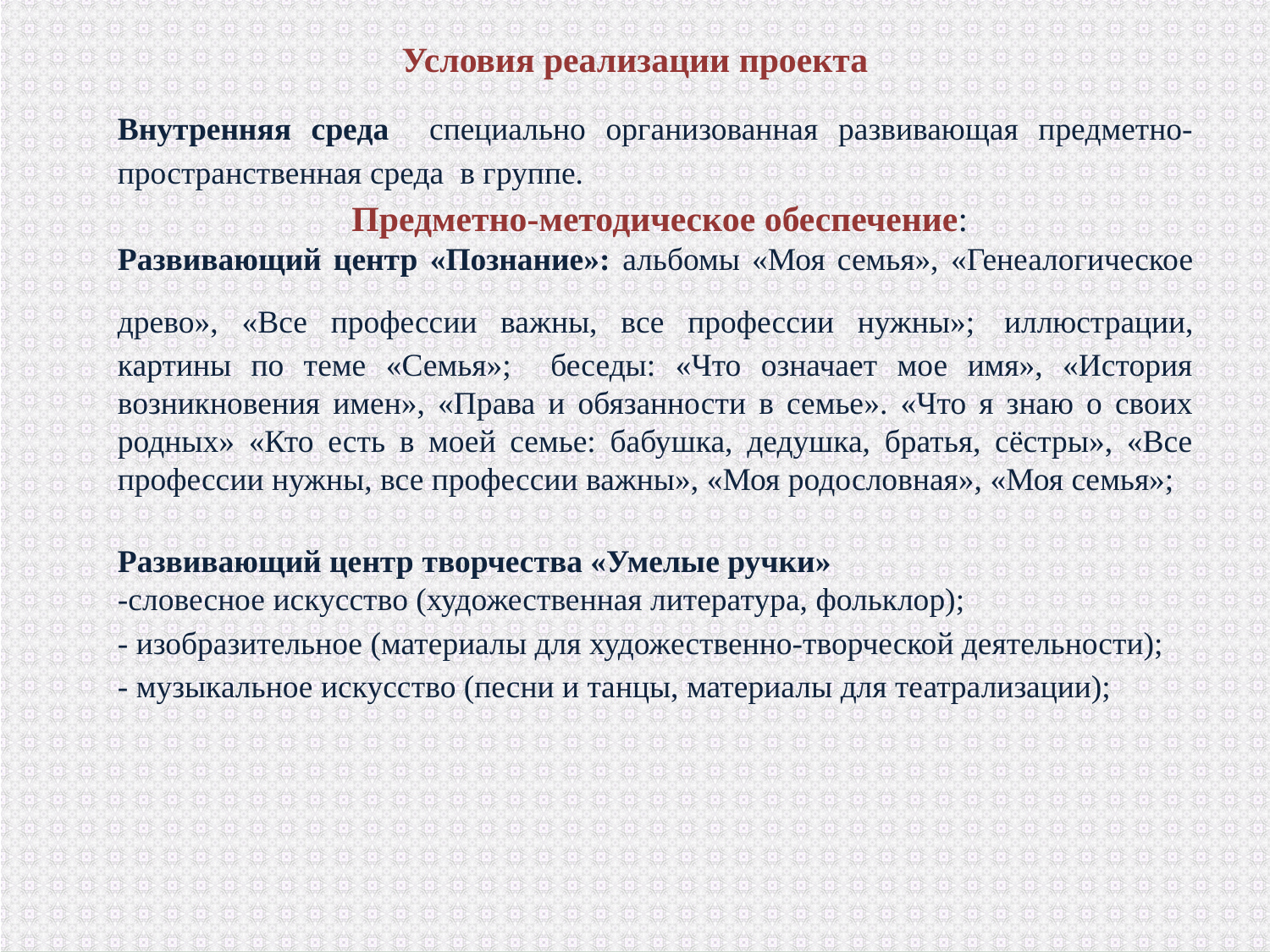

# Условия реализации проекта
Внутренняя среда  специально организованная развивающая предметно-пространственная среда  в группе.
 Предметно-методическое обеспечение:
Развивающий центр «Познание»: альбомы «Моя семья», «Генеалогическое древо», «Все профессии важны, все профессии нужны»; иллюстрации, картины по теме «Семья»;  беседы: «Что означает мое имя», «История возникновения имен», «Права и обязанности в семье». «Что я знаю о своих родных» «Кто есть в моей семье: бабушка, дедушка, братья, сёстры», «Все профессии нужны, все профессии важны», «Моя родословная», «Моя семья»;

Развивающий центр творчества «Умелые ручки»
-словесное искусство (художественная литература, фольклор);
- изобразительное (материалы для художественно-творческой деятельности);
- музыкальное искусство (песни и танцы, материалы для театрализации);